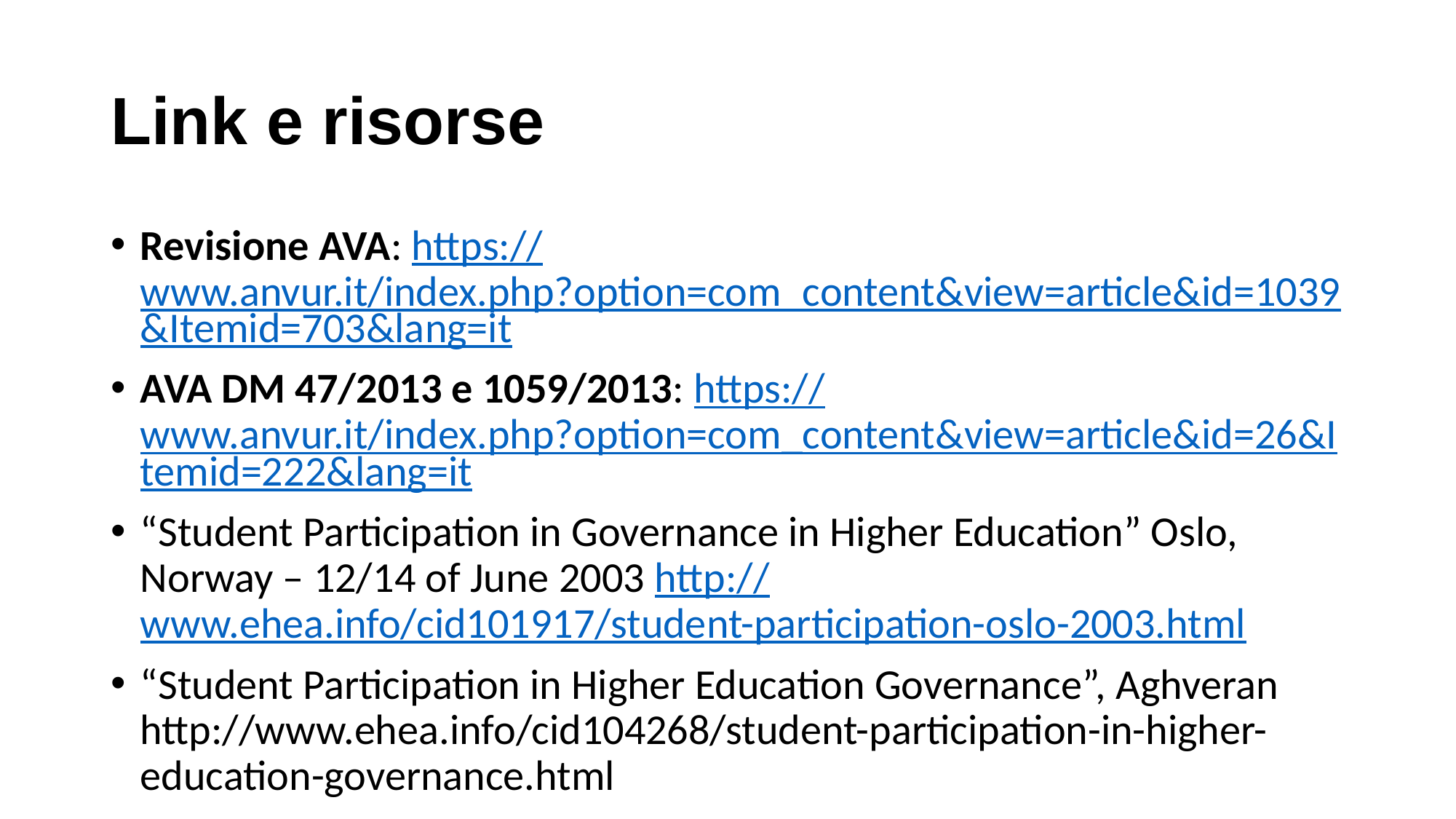

# Link e risorse
Revisione AVA: https://www.anvur.it/index.php?option=com_content&view=article&id=1039&Itemid=703&lang=it
AVA DM 47/2013 e 1059/2013: https://www.anvur.it/index.php?option=com_content&view=article&id=26&Itemid=222&lang=it
“Student Participation in Governance in Higher Education” Oslo, Norway – 12/14 of June 2003 http://www.ehea.info/cid101917/student-participation-oslo-2003.html
“Student Participation in Higher Education Governance”, Aghveran http://www.ehea.info/cid104268/student-participation-in-higher-education-governance.html